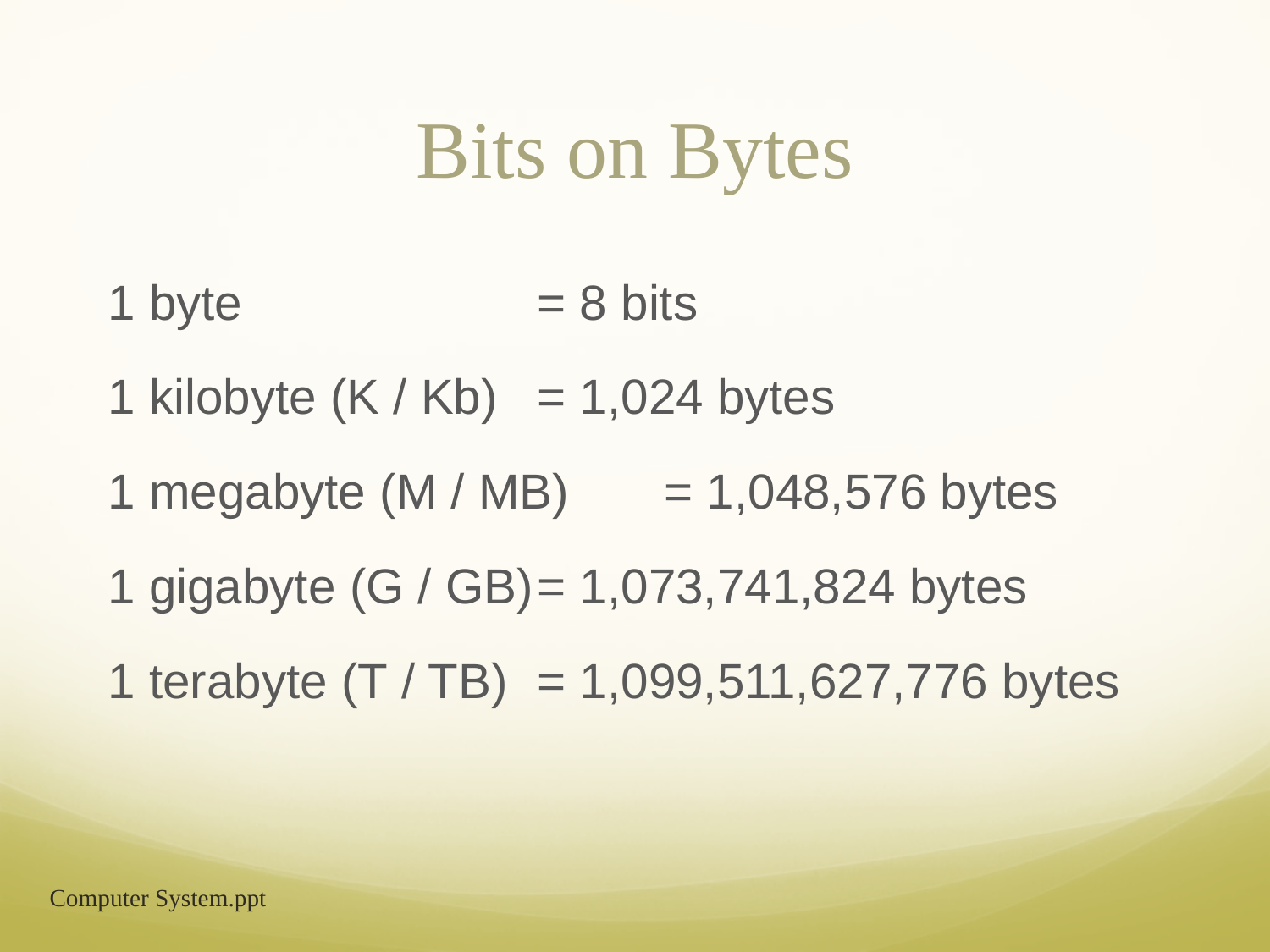

# Bits on Bytes
1 byte 			= 8 bits
1 kilobyte (K / Kb) 	= 1,024 bytes
1 megabyte (M / MB) 	= 1,048,576 bytes
1 gigabyte (G / GB)	= 1,073,741,824 bytes
1 terabyte (T / TB) 	= 1,099,511,627,776 bytes
Computer System.ppt